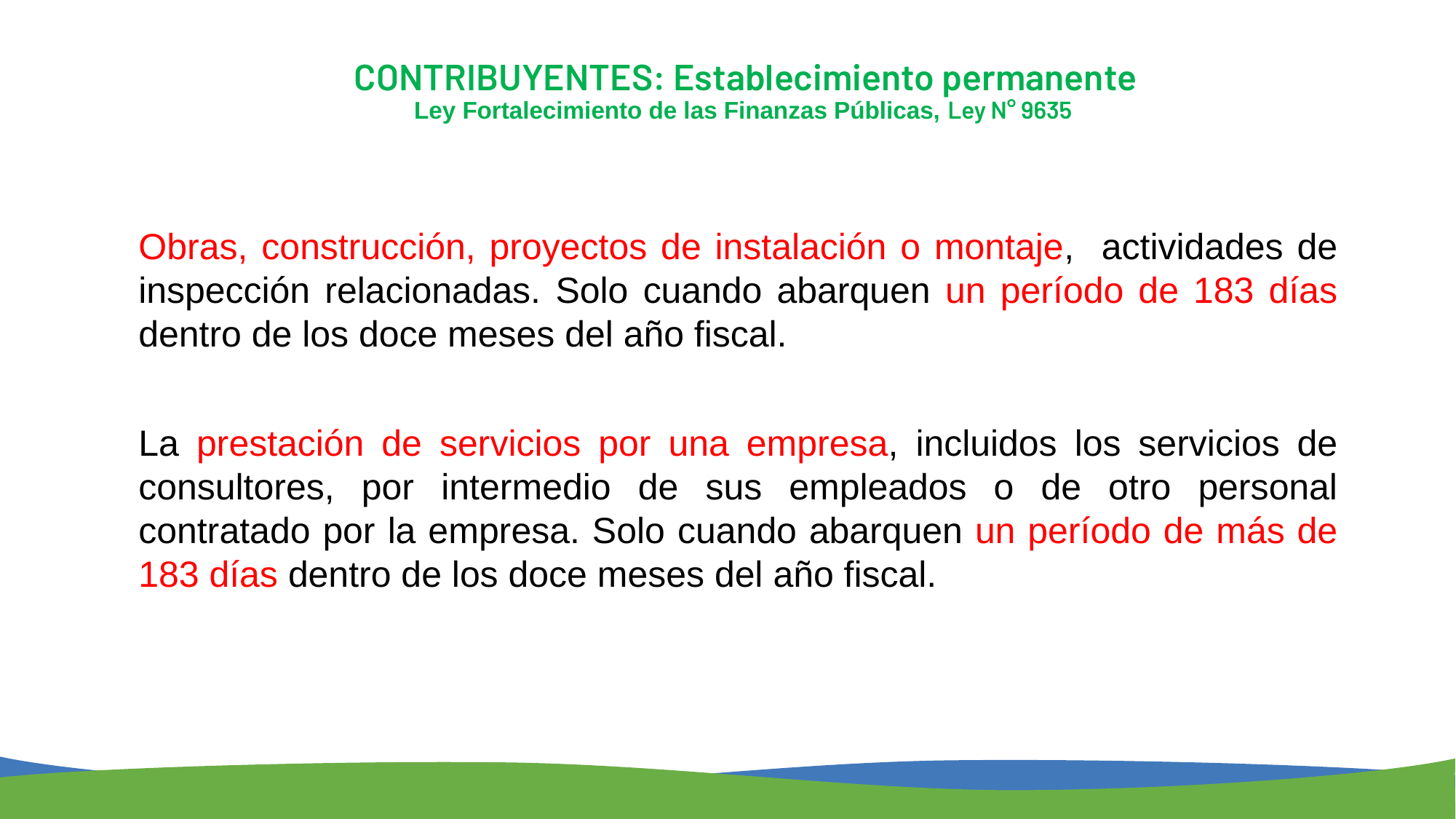

CONTRIBUYENTES: Establecimiento permanente
Ley Fortalecimiento de las Finanzas Públicas, Ley N° 9635
Obras, construcción, proyectos de instalación o montaje,  actividades de inspección relacionadas. Solo cuando abarquen un período de 183 días dentro de los doce meses del año fiscal.

La prestación de servicios por una empresa, incluidos los servicios de consultores, por intermedio de sus empleados o de otro personal contratado por la empresa. Solo cuando abarquen un período de más de 183 días dentro de los doce meses del año fiscal.